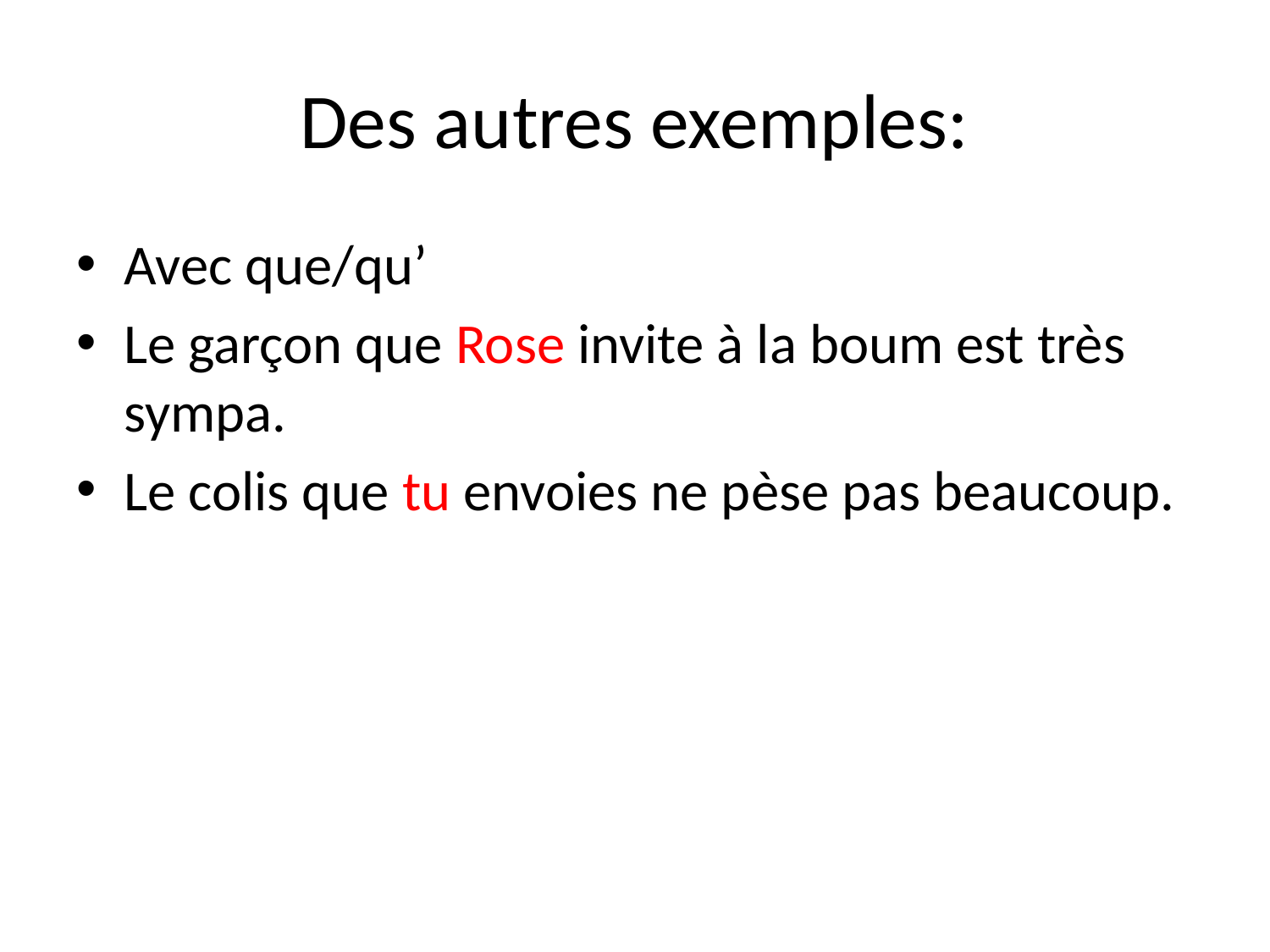

# Des autres exemples:
Avec que/qu’
Le garçon que Rose invite à la boum est très sympa.
Le colis que tu envoies ne pèse pas beaucoup.